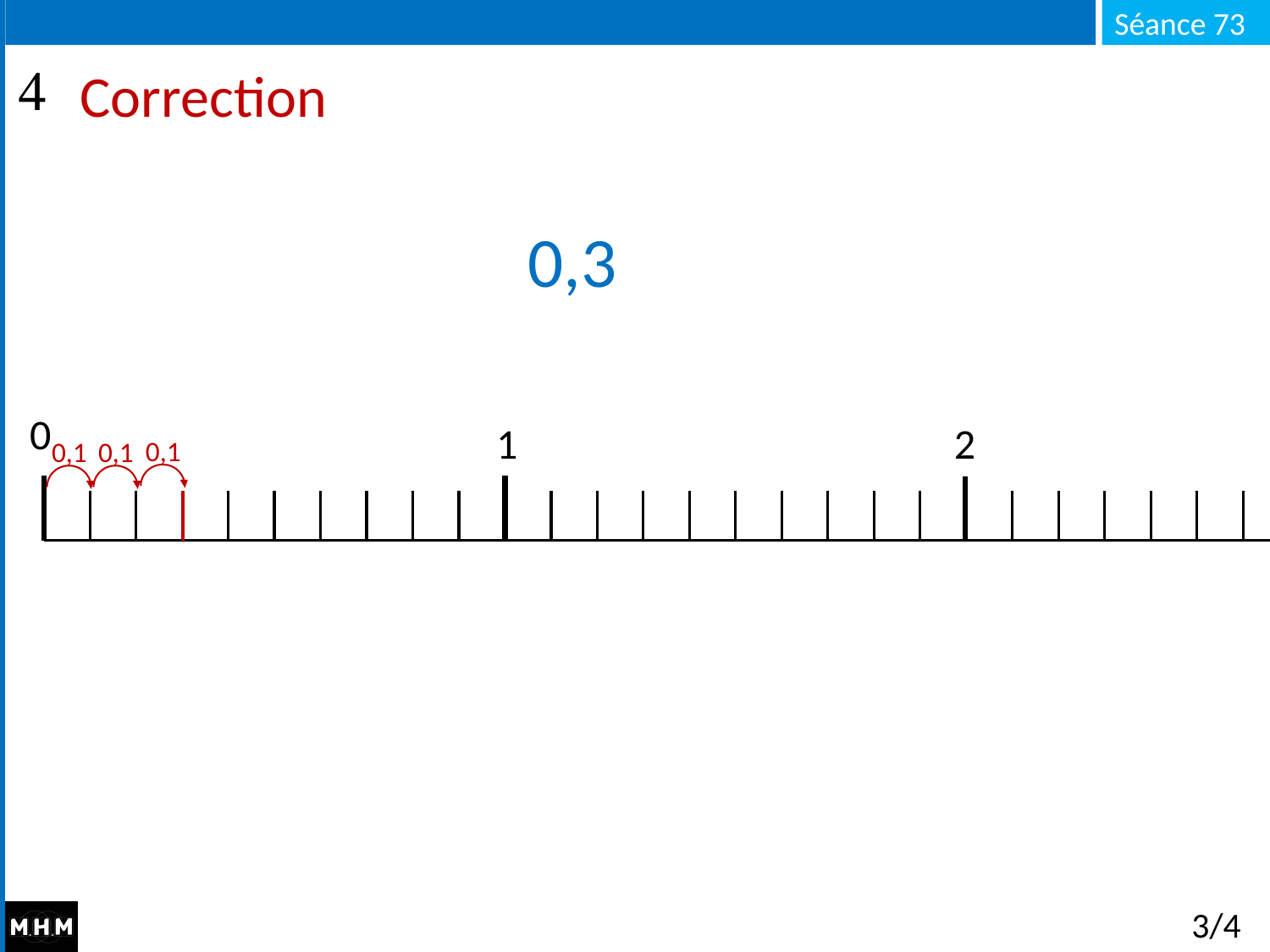

# Correction
0,3
0
2
1
0,1
0,1
0,1

3/4